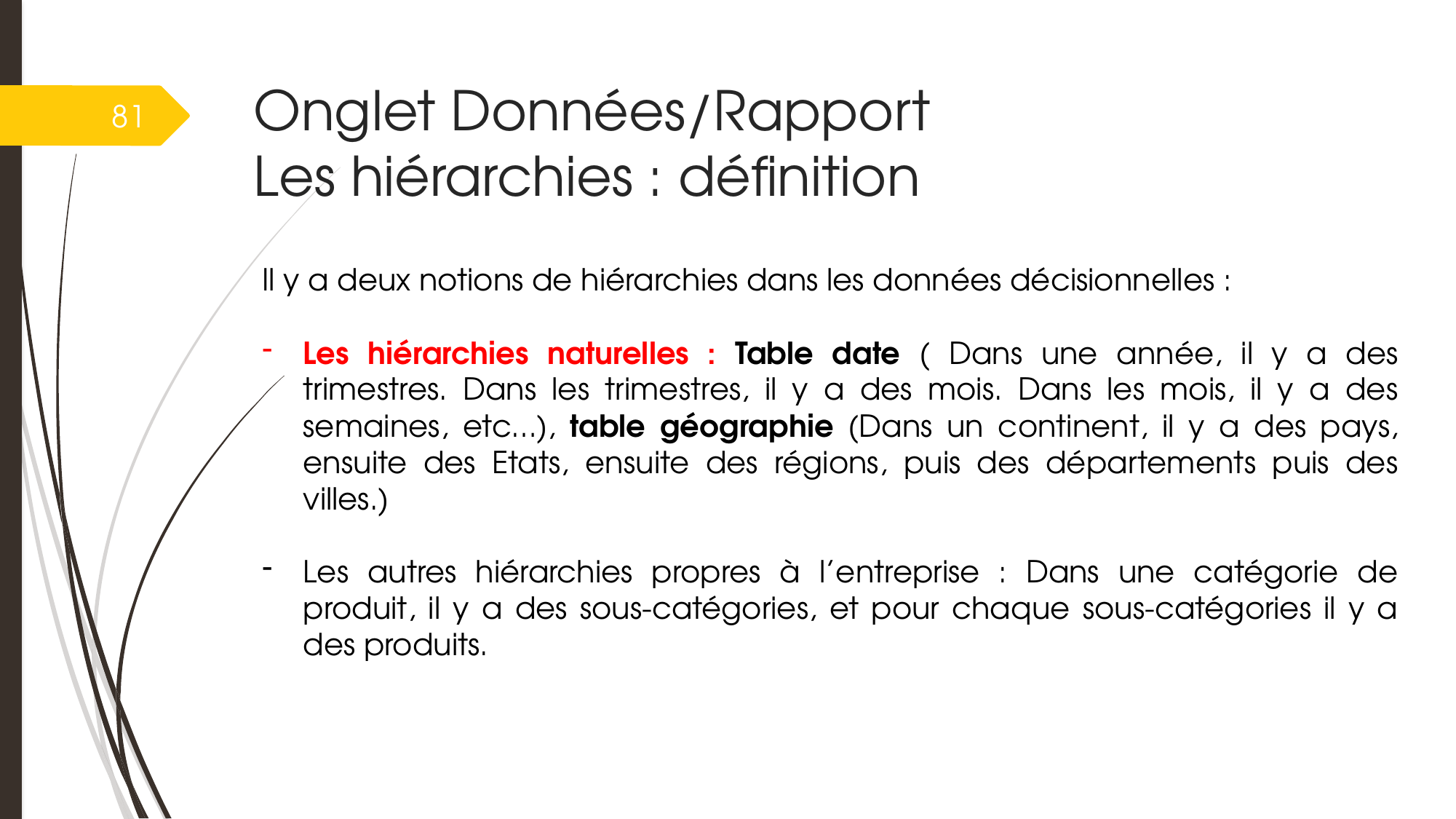

# Onglet Données/Rapport Les hiérarchies : définition
81
Il y a deux notions de hiérarchies dans les données décisionnelles :

Les hiérarchies naturelles : Table date ( Dans une année, il y a des trimestres. Dans les trimestres, il y a des mois. Dans les mois, il y a des semaines, etc…), table géographie (Dans un continent, il y a des pays, ensuite des Etats, ensuite des régions, puis des départements puis des villes.)

Les autres hiérarchies propres à l’entreprise : Dans une catégorie de produit, il y a des sous-catégories, et pour chaque sous-catégories il y a des produits.